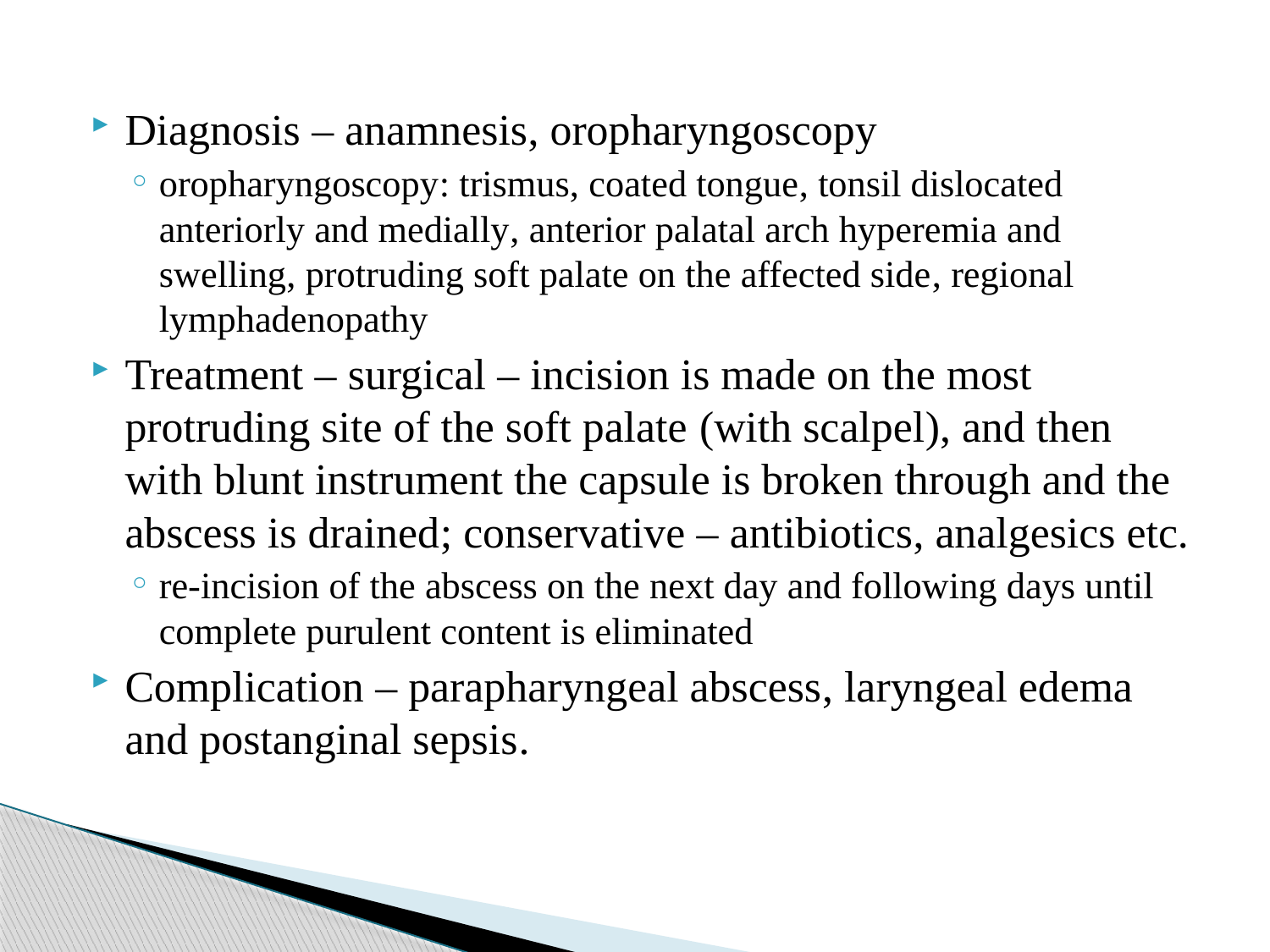

Diagnosis – anamnesis, oropharyngoscopy
oropharyngoscopy: trismus, coated tongue, tonsil dislocated anteriorly and medially, anterior palatal arch hyperemia and swelling, protruding soft palate on the affected side, regional lymphadenopathy
Treatment – surgical – incision is made on the most protruding site of the soft palate (with scalpel), and then with blunt instrument the capsule is broken through and the abscess is drained; conservative – antibiotics, analgesics etc.
re-incision of the abscess on the next day and following days until complete purulent content is eliminated
Complication – parapharyngeal abscess, laryngeal edema and postanginal sepsis.